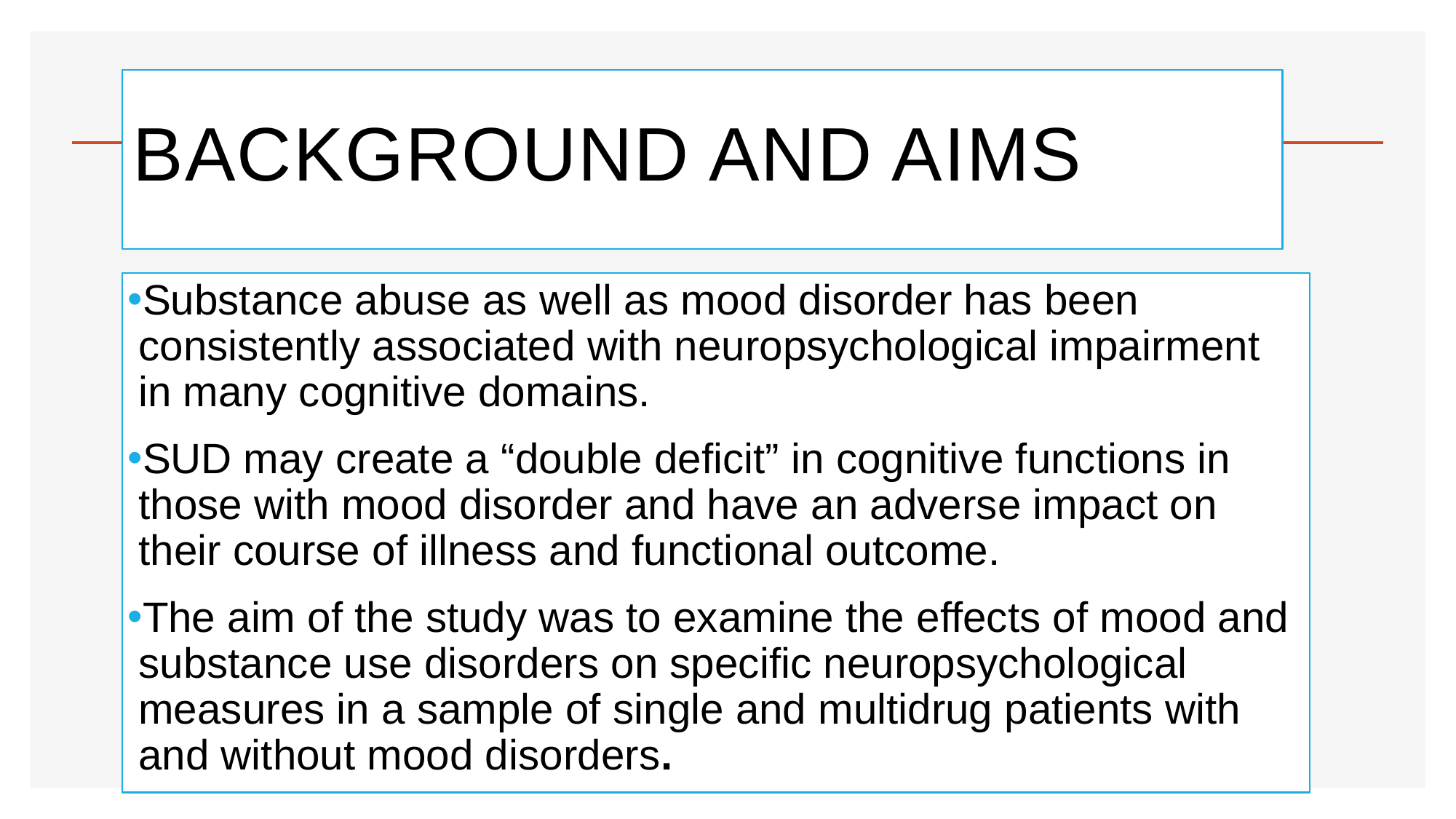

# Background And aims
Substance abuse as well as mood disorder has been consistently associated with neuropsychological impairment in many cognitive domains.
SUD may create a “double deficit” in cognitive functions in those with mood disorder and have an adverse impact on their course of illness and functional outcome.
The aim of the study was to examine the effects of mood and substance use disorders on specific neuropsychological measures in a sample of single and multidrug patients with and without mood disorders.